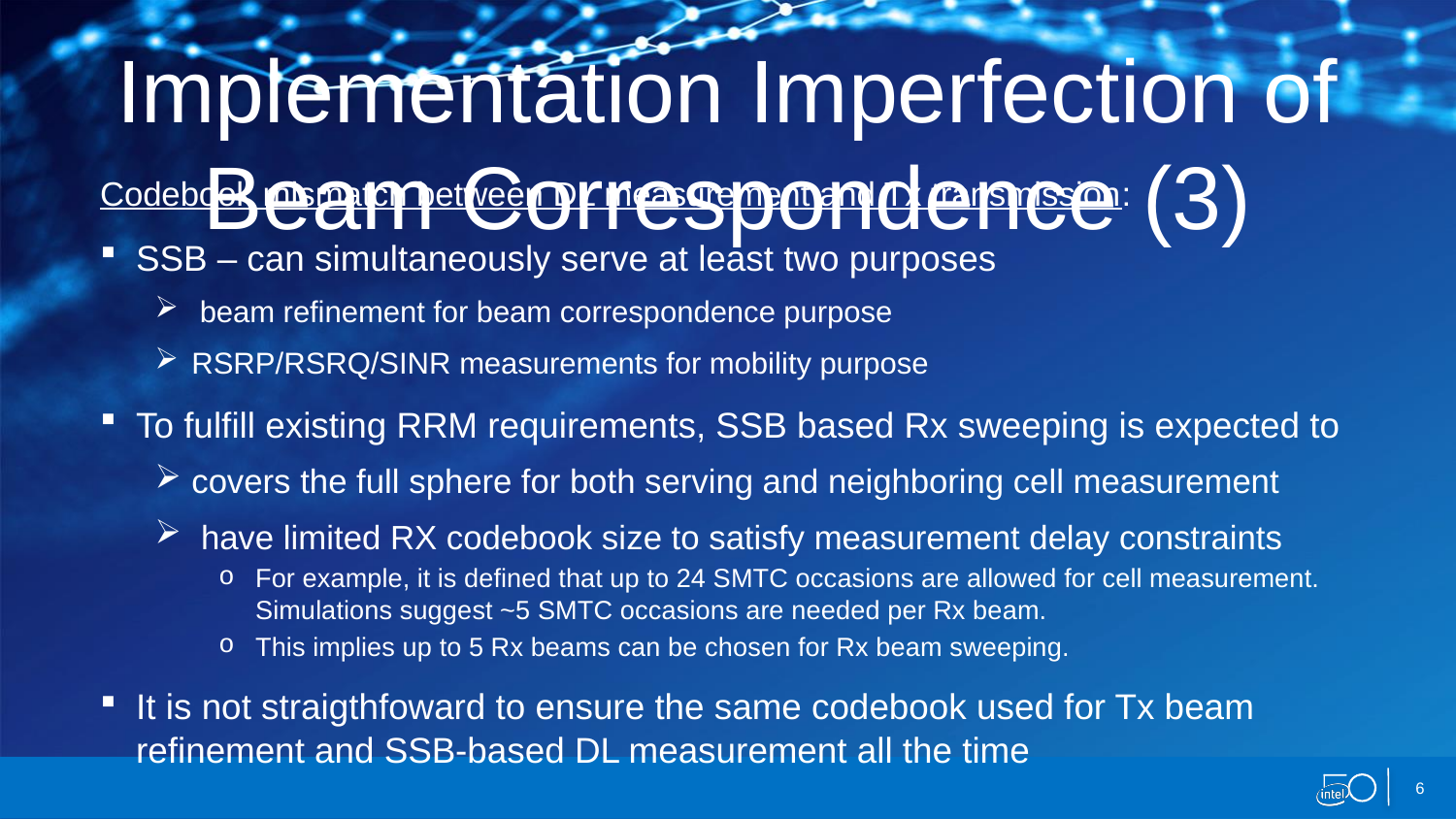

# Implementation Imperfection of Beam Correspondence (3)
Codebook mismatch between DL measurement and Tx transmission:
SSB – can simultaneously serve at least two purposes
 beam refinement for beam correspondence purpose
RSRP/RSRQ/SINR measurements for mobility purpose
To fulfill existing RRM requirements, SSB based Rx sweeping is expected to
covers the full sphere for both serving and neighboring cell measurement
 have limited RX codebook size to satisfy measurement delay constraints
For example, it is defined that up to 24 SMTC occasions are allowed for cell measurement. Simulations suggest ~5 SMTC occasions are needed per Rx beam.
This implies up to 5 Rx beams can be chosen for Rx beam sweeping.
It is not straigthfoward to ensure the same codebook used for Tx beam refinement and SSB-based DL measurement all the time

6